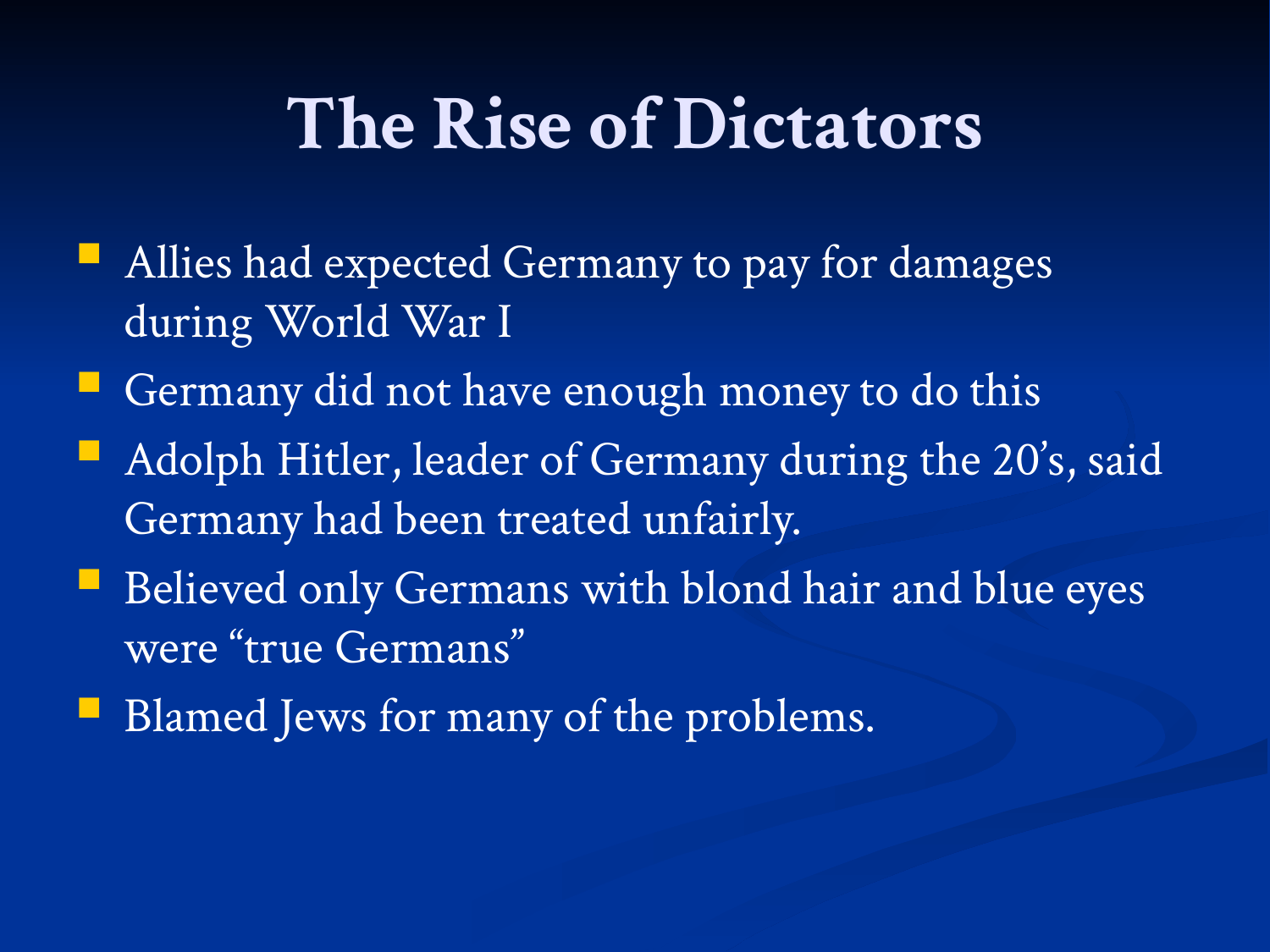

# The Rise of Dictators
Allies had expected Germany to pay for damages during World War I
Germany did not have enough money to do this
Adolph Hitler, leader of Germany during the 20’s, said Germany had been treated unfairly.
Believed only Germans with blond hair and blue eyes were “true Germans”
Blamed Jews for many of the problems.